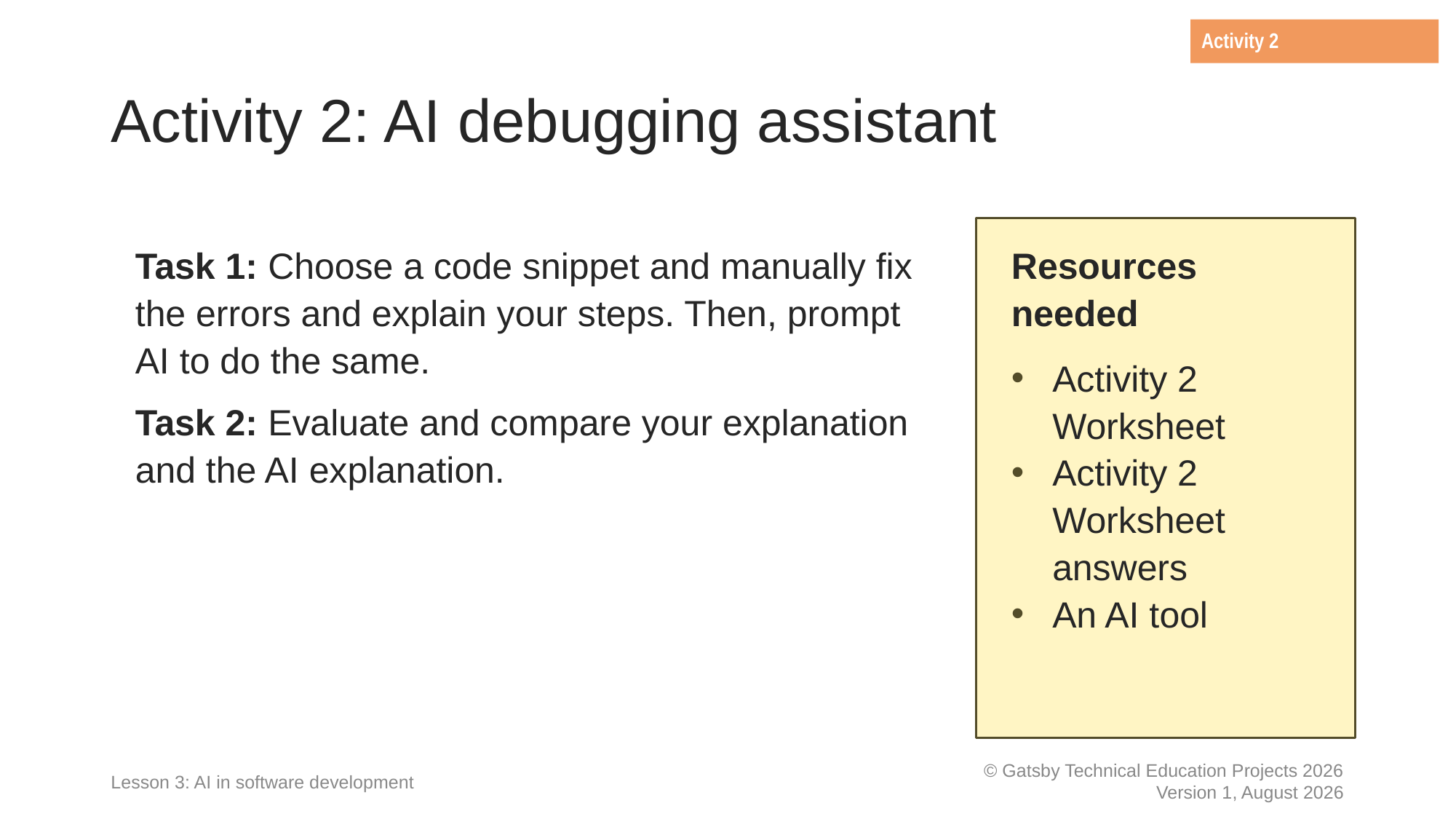

Activity 2
# Activity 2: AI debugging assistant
Task 1: Choose a code snippet and manually fix the errors and explain your steps. Then, prompt AI to do the same.
Task 2: Evaluate and compare your explanation and the AI explanation.
Resources needed
Activity 2 Worksheet
Activity 2 Worksheet answers
An AI tool
Lesson 3: AI in software development